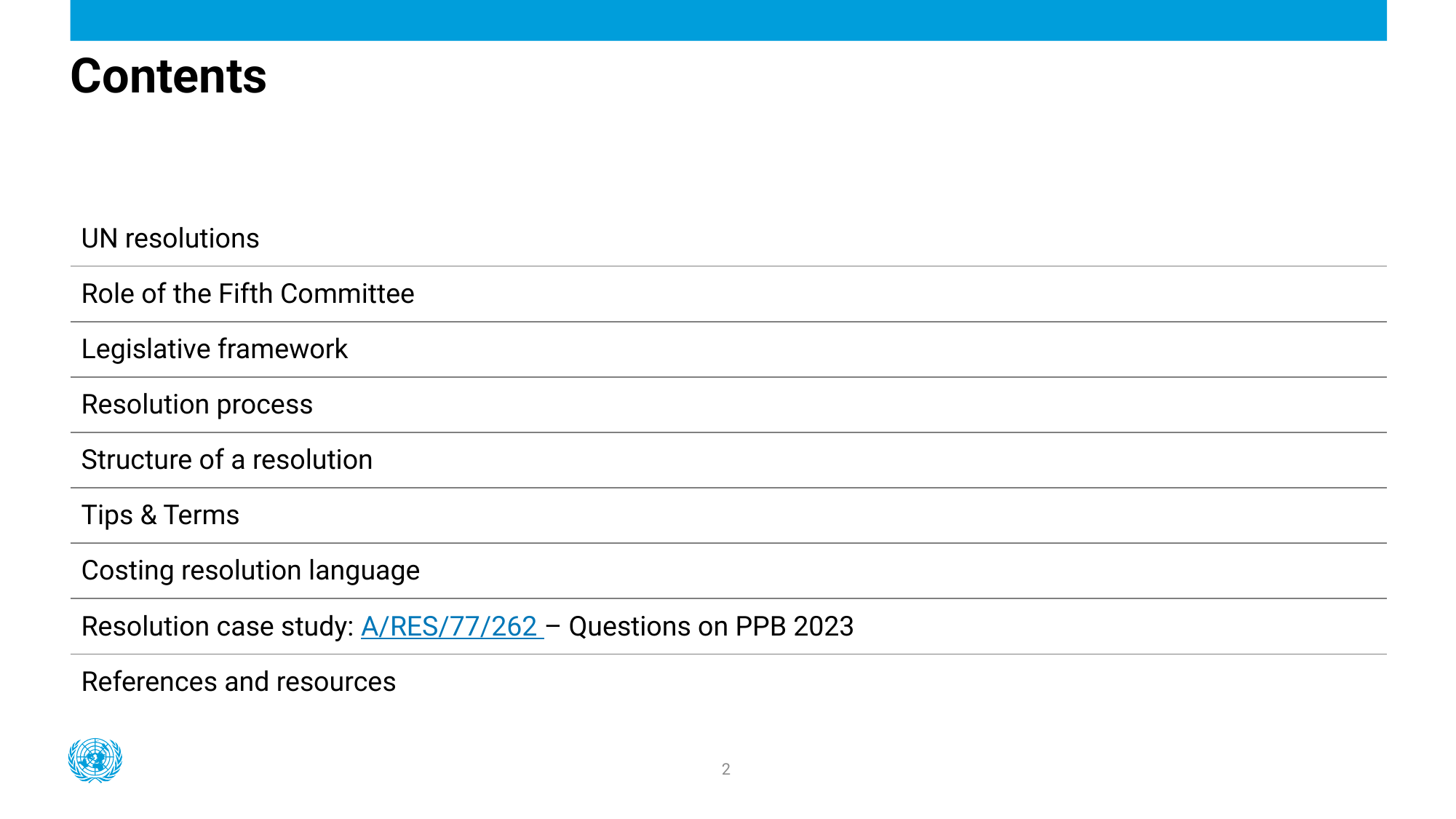

# Contents
| UN resolutions |
| --- |
| Role of the Fifth Committee |
| Legislative framework |
| Resolution process |
| Structure of a resolution |
| Tips & Terms |
| Costing resolution language |
| Resolution case study: A/RES/77/262 – Questions on PPB 2023 |
| References and resources |
2